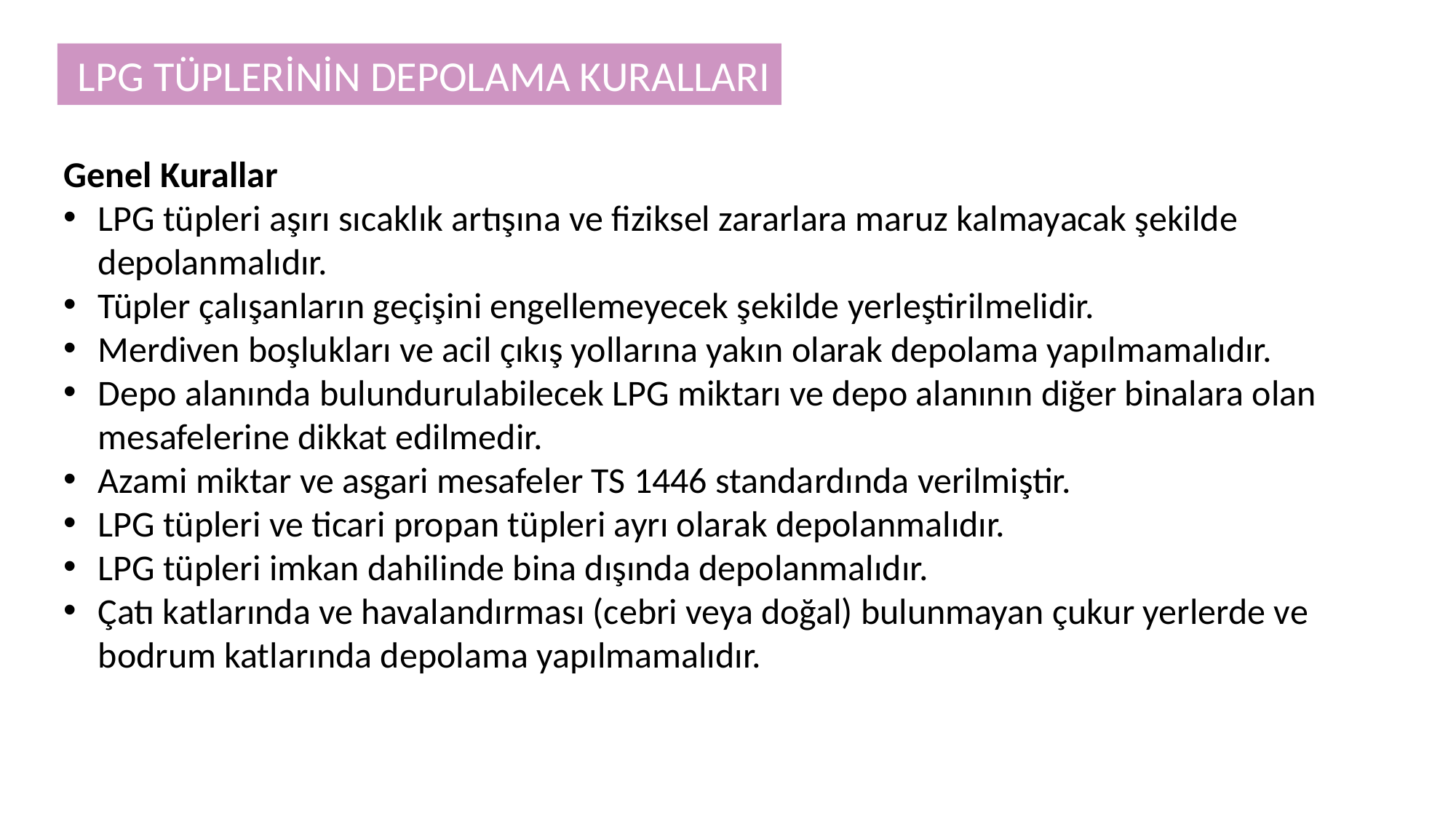

LPG TÜPLERİNİN DEPOLAMA KURALLARI
Genel Kurallar
LPG tüpleri aşırı sıcaklık artışına ve fiziksel zararlara maruz kalmayacak şekilde depolanmalıdır.
Tüpler çalışanların geçişini engellemeyecek şekilde yerleştirilmelidir.
Merdiven boşlukları ve acil çıkış yollarına yakın olarak depolama yapılmamalıdır.
Depo alanında bulundurulabilecek LPG miktarı ve depo alanının diğer binalara olan mesafelerine dikkat edilmedir.
Azami miktar ve asgari mesafeler TS 1446 standardında verilmiştir.
LPG tüpleri ve ticari propan tüpleri ayrı olarak depolanmalıdır.
LPG tüpleri imkan dahilinde bina dışında depolanmalıdır.
Çatı katlarında ve havalandırması (cebri veya doğal) bulunmayan çukur yerlerde ve bodrum katlarında depolama yapılmamalıdır.